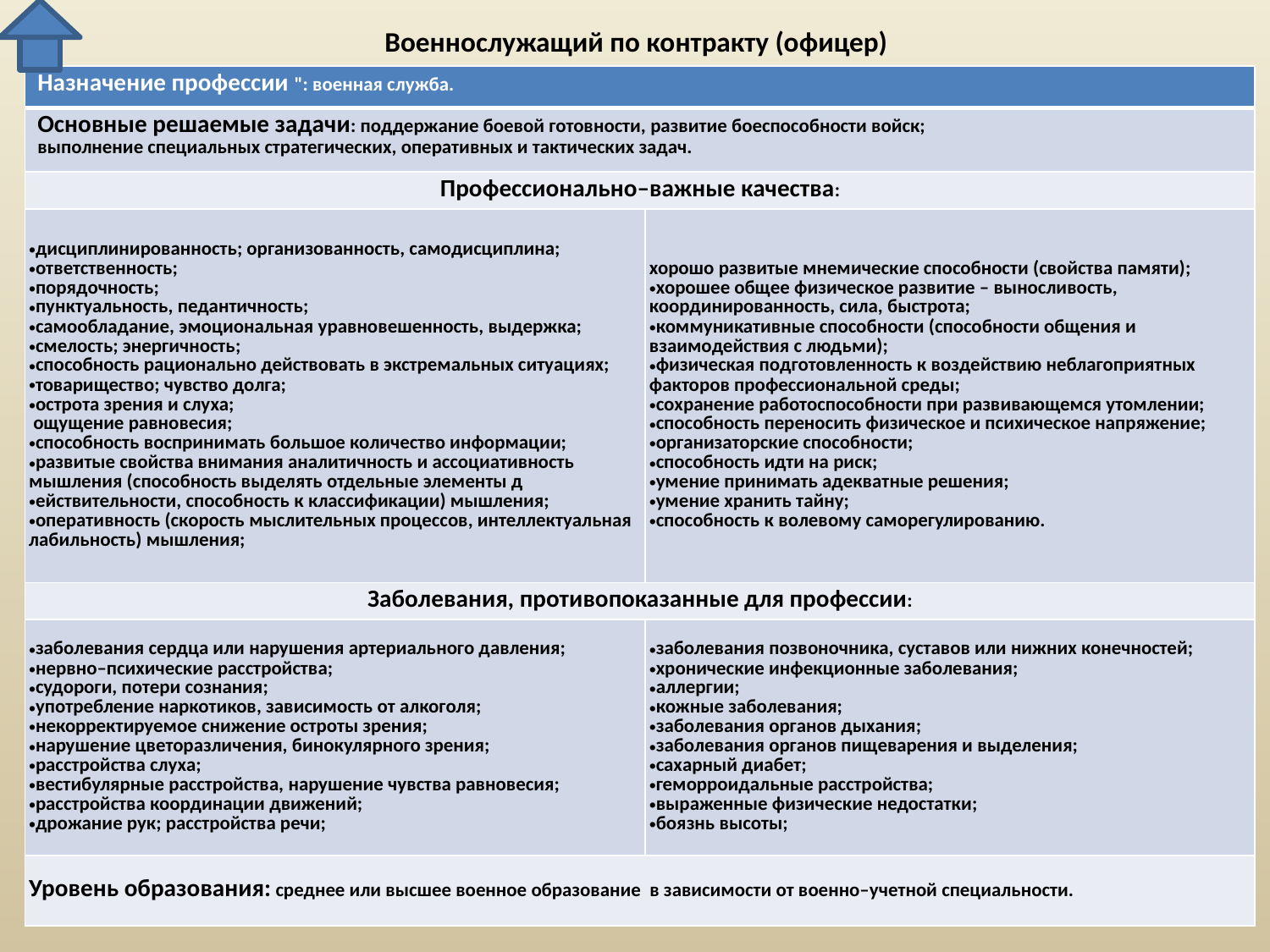

# Военнослужащий по контракту (офицер)
| Назначение профессии ": военная служба. |  |
| --- | --- |
| Основные решаемые задачи: поддержание боевой готовности, развитие боеспособности войск; выполнение специальных стратегических, оперативных и тактических задач. |  |
| Профессионально–важные качества: |  |
| дисциплинированность; организованность, самодисциплина; ответственность; порядочность; пунктуальность, педантичность; самообладание, эмоциональная уравновешенность, выдержка; смелость; энергичность; способность рационально действовать в экстремальных ситуациях; товарищество; чувство долга; острота зрения и слуха; ощущение равновесия; способность воспринимать большое количество информации; развитые свойства внимания аналитичность и ассоциативность мышления (способность выделять отдельные элементы д ействительности, способность к классификации) мышления; оперативность (скорость мыслительных процессов, интеллектуальная лабильность) мышления; | хорошо развитые мнемические способности (свойства памяти); хорошее общее физическое развитие – выносливость, координированность, сила, быстрота; коммуникативные способности (способности общения и взаимодействия с людьми); физическая подготовленность к воздействию неблагоприятных факторов профессиональной среды; сохранение работоспособности при развивающемся утомлении; способность переносить физическое и психическое напряжение; организаторские способности; способность идти на риск; умение принимать адекватные решения; умение хранить тайну; способность к волевому саморегулированию. |
| Заболевания, противопоказанные для профессии: |  |
| заболевания сердца или нарушения артериального давления; нервно–психические расстройства; судороги, потери сознания; употребление наркотиков, зависимость от алкоголя; некорректируемое снижение остроты зрения; нарушение цветоразличения, бинокулярного зрения; расстройства слуха; вестибулярные расстройства, нарушение чувства равновесия; расстройства координации движений; дрожание рук; расстройства речи; | заболевания позвоночника, суставов или нижних конечностей; хронические инфекционные заболевания; аллергии; кожные заболевания; заболевания органов дыхания; заболевания органов пищеварения и выделения; сахарный диабет; геморроидальные расстройства; выраженные физические недостатки; боязнь высоты; |
| Уровень образования: среднее или высшее военное образование в зависимости от военно–учетной специальности. |  |